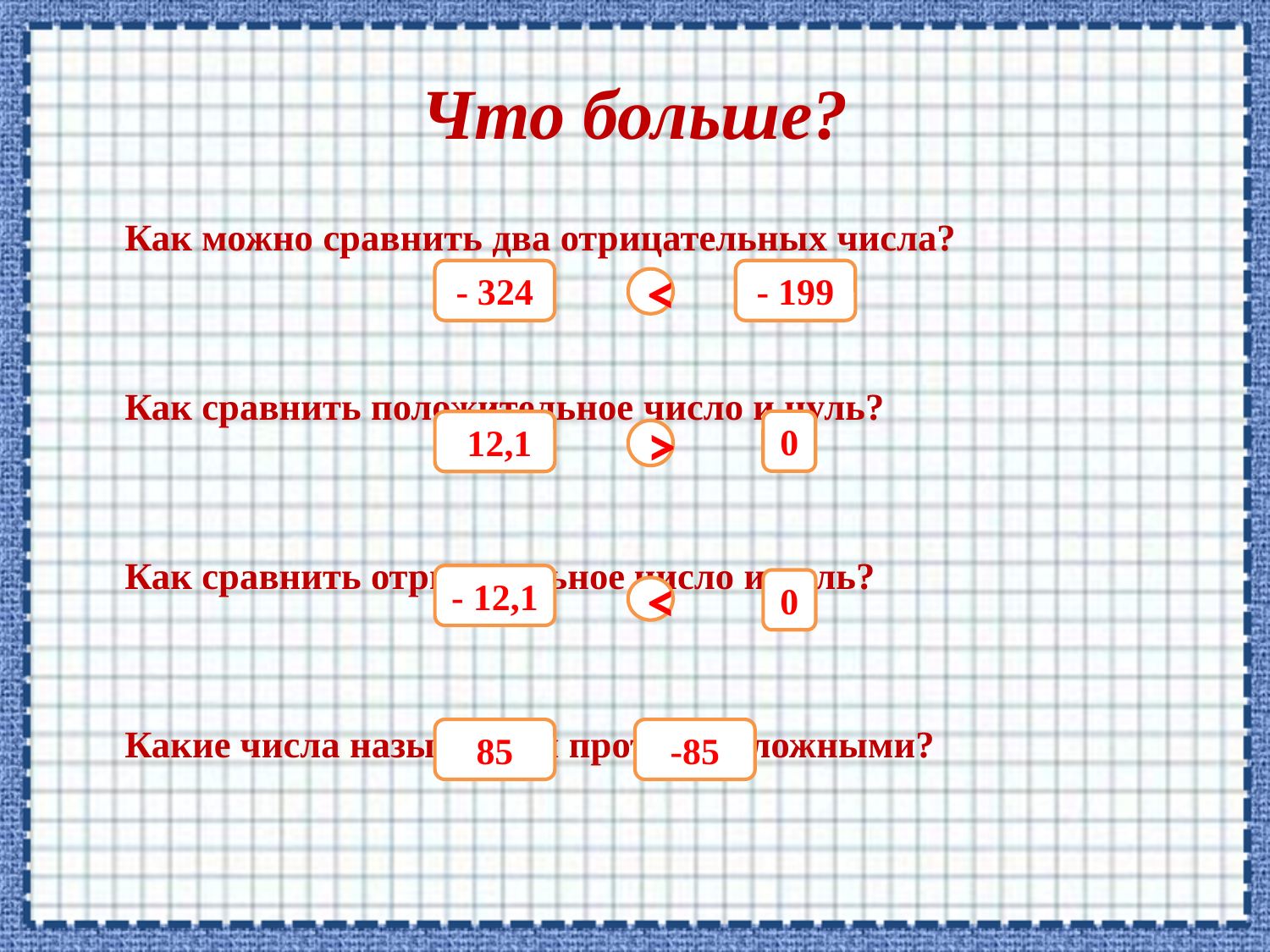

# Что больше?
Как можно сравнить два отрицательных числа?

Как сравнить положительное число и нуль?

Как сравнить отрицательное число и нуль?

Какие числа называются противоположными?

- 199
- 324
<
0
 12,1
>
- 12,1
0
<
-85
85